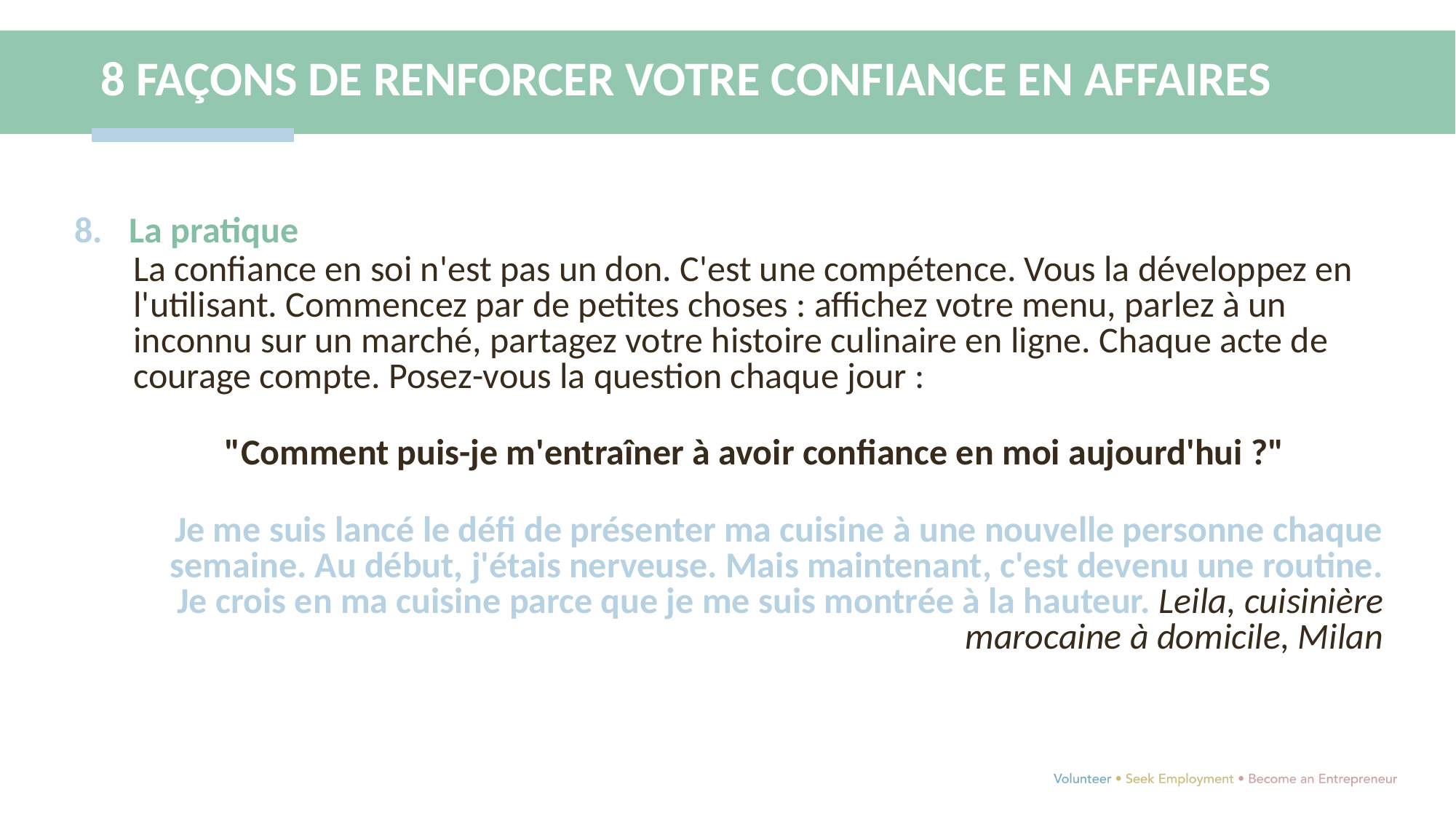

8 FAÇONS DE RENFORCER VOTRE CONFIANCE EN AFFAIRES

La pratique
La confiance en soi n'est pas un don. C'est une compétence. Vous la développez en l'utilisant. Commencez par de petites choses : affichez votre menu, parlez à un inconnu sur un marché, partagez votre histoire culinaire en ligne. Chaque acte de courage compte. Posez-vous la question chaque jour :

"Comment puis-je m'entraîner à avoir confiance en moi aujourd'hui ?"

Je me suis lancé le défi de présenter ma cuisine à une nouvelle personne chaque semaine. Au début, j'étais nerveuse. Mais maintenant, c'est devenu une routine. Je crois en ma cuisine parce que je me suis montrée à la hauteur. Leila, cuisinière marocaine à domicile, Milan